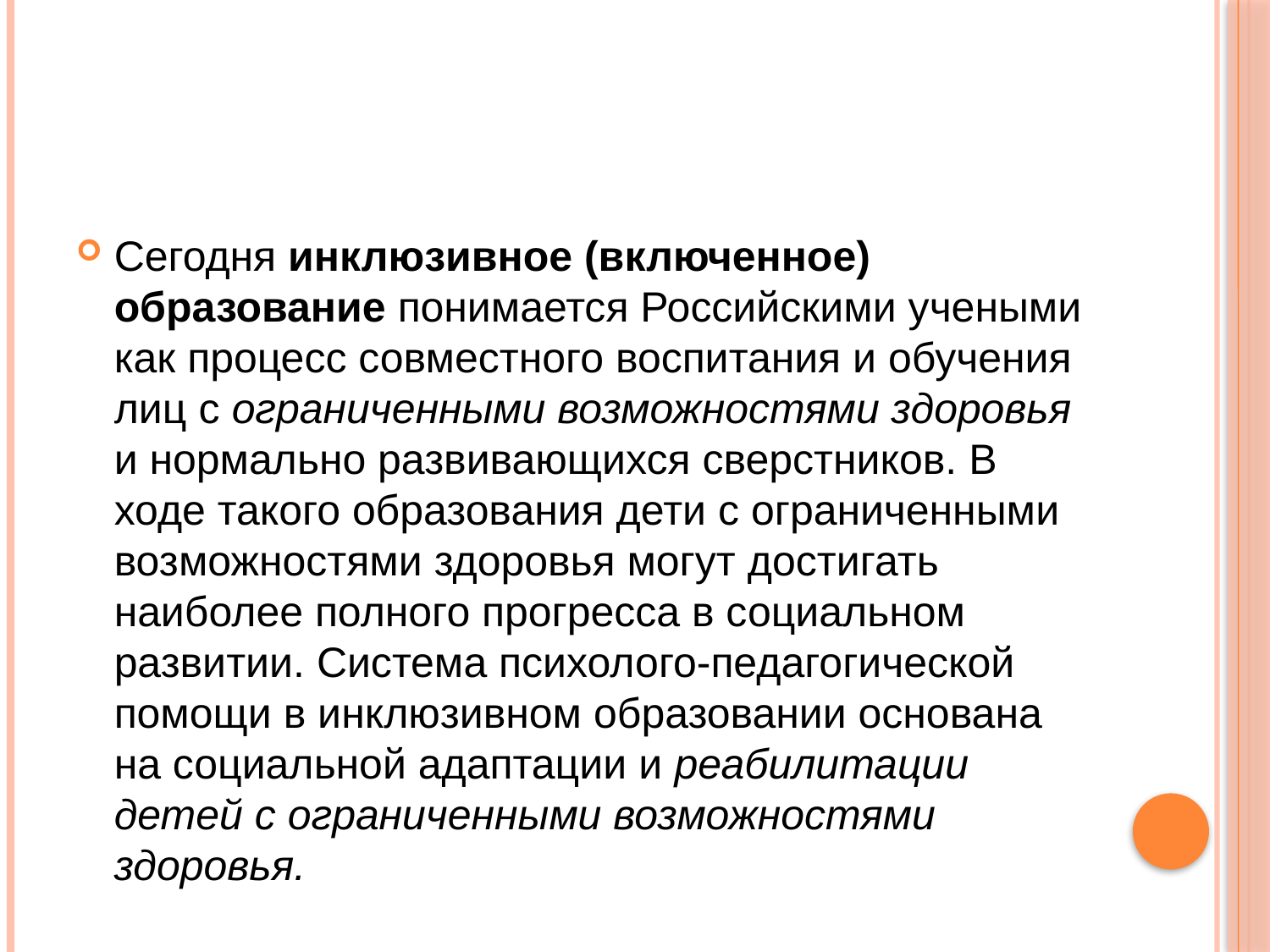

Сегодня инклюзивное (включенное) образование понимается Российскими учеными как процесс совместного воспитания и обучения лиц с ограниченными возможностями здоровья и нормально развивающихся сверстников. В ходе такого образования дети с ограниченными возможностями здоровья могут достигать наиболее полного прогресса в социальном развитии. Система психолого-педагогической помощи в инклюзивном образовании основана на социальной адаптации и реабилитации детей с ограниченными возможностями здоровья.